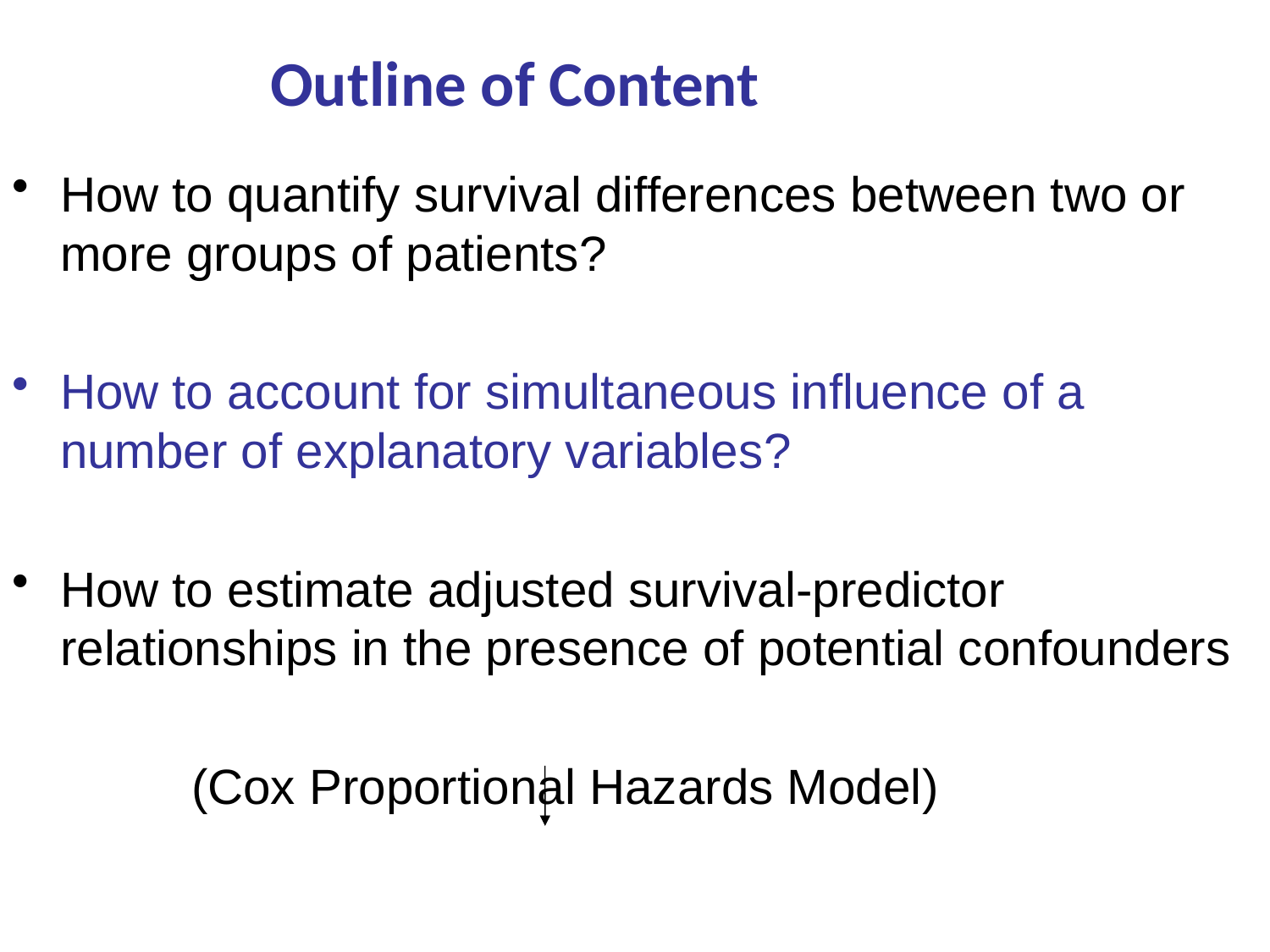

Outline of Content
How to quantify survival differences between two or more groups of patients?

How to account for simultaneous influence of a number of explanatory variables?

How to estimate adjusted survival-predictor relationships in the presence of potential confounders

             (Cox Proportional Hazards Model)